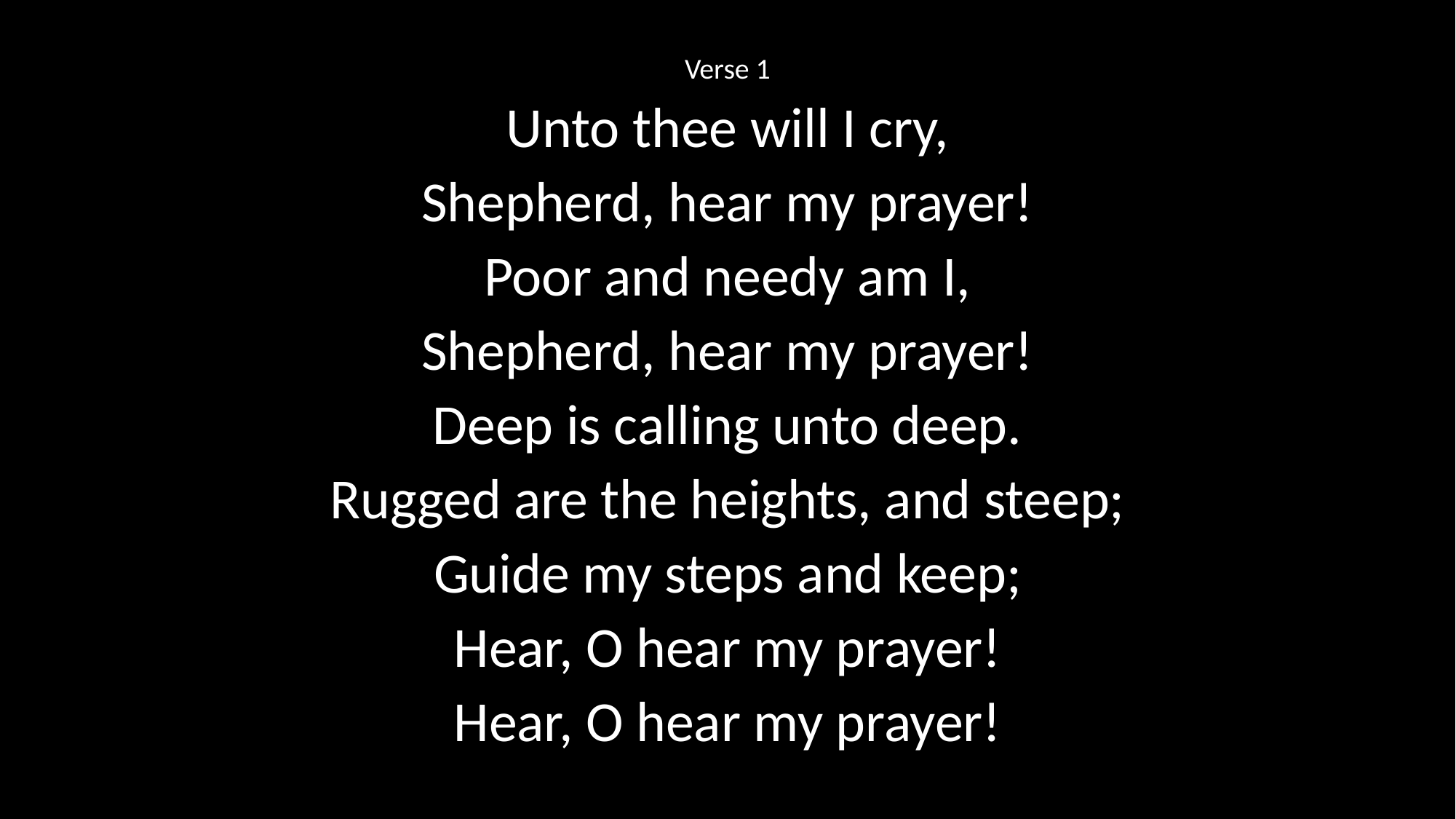

Verse 1
Unto thee will I cry,
Shepherd, hear my prayer!
Poor and needy am I,
Shepherd, hear my prayer!
Deep is calling unto deep.
Rugged are the heights, and steep;
Guide my steps and keep;
Hear, O hear my prayer!
Hear, O hear my prayer!